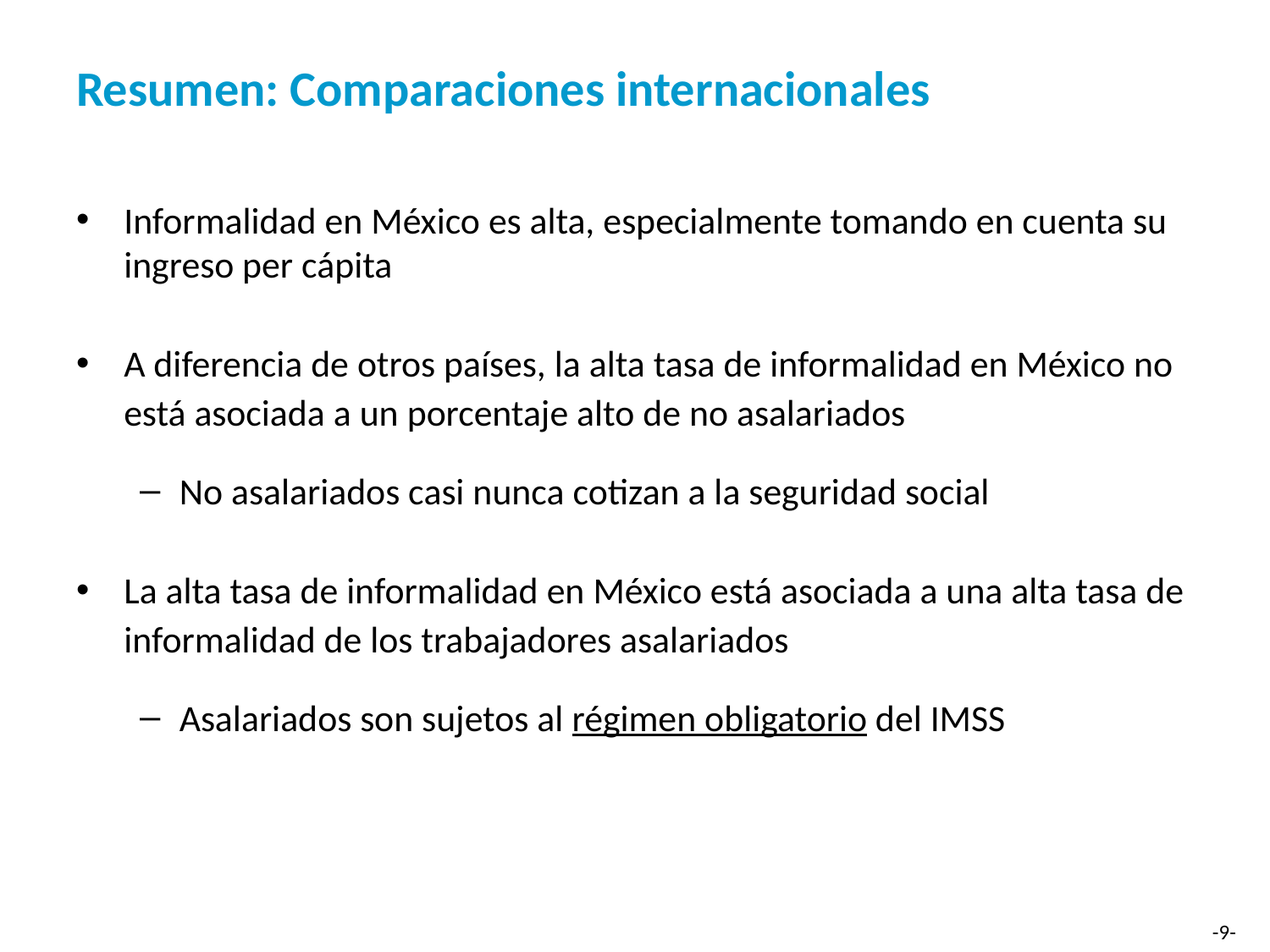

# Resumen: Comparaciones internacionales
Informalidad en México es alta, especialmente tomando en cuenta su ingreso per cápita

A diferencia de otros países, la alta tasa de informalidad en México no está asociada a un porcentaje alto de no asalariados

No asalariados casi nunca cotizan a la seguridad social

La alta tasa de informalidad en México está asociada a una alta tasa de informalidad de los trabajadores asalariados

Asalariados son sujetos al régimen obligatorio del IMSS

-9-